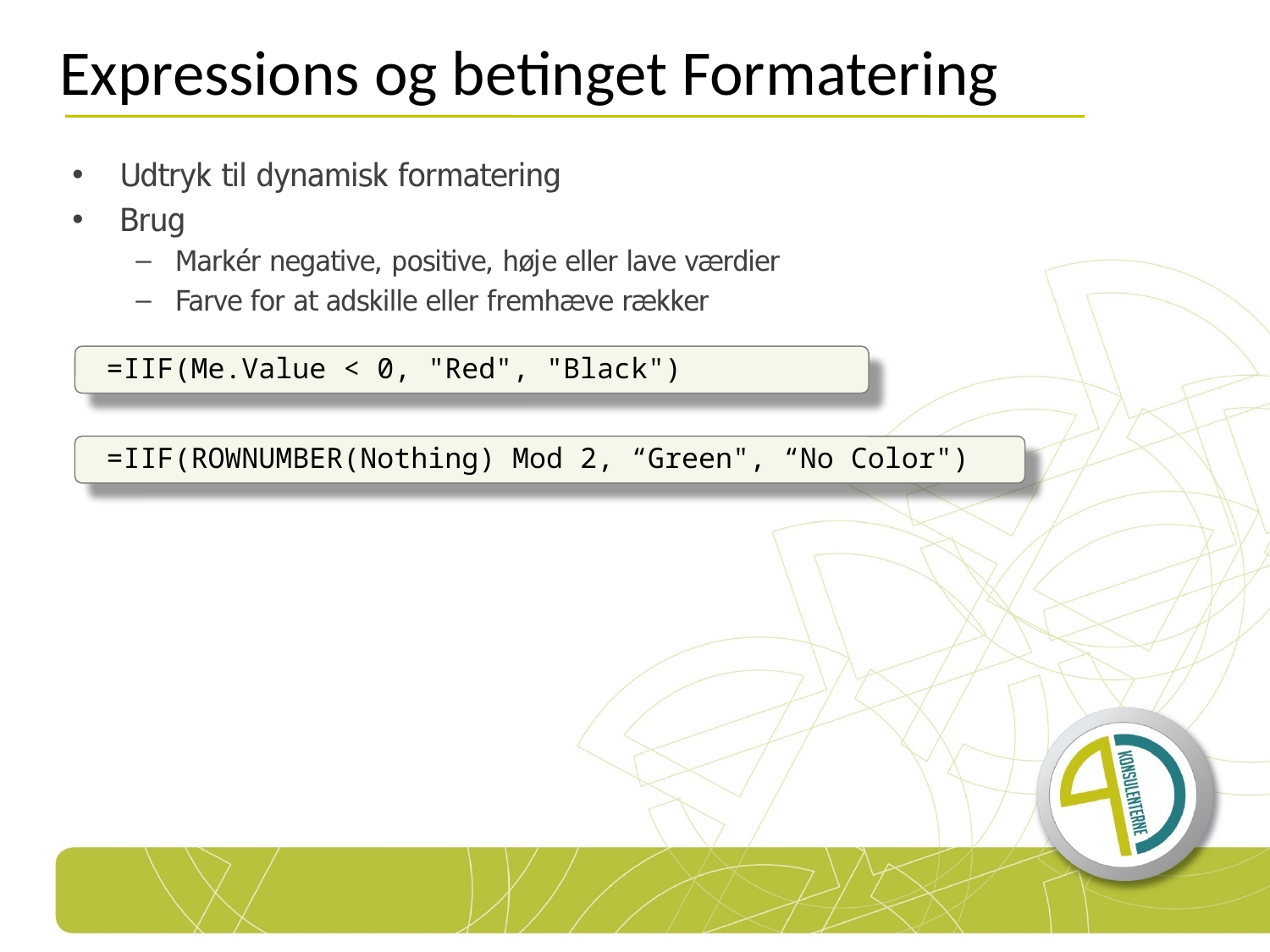

# Expressions og betinget Formatering
Udtryk til dynamisk formatering
Brug
Markér negative, positive, høje eller lave værdier
Farve for at adskille eller fremhæve rækker
 =IIF(Me.Value < 0, "Red", "Black")
 =IIF(ROWNUMBER(Nothing) Mod 2, “Green", “No Color")